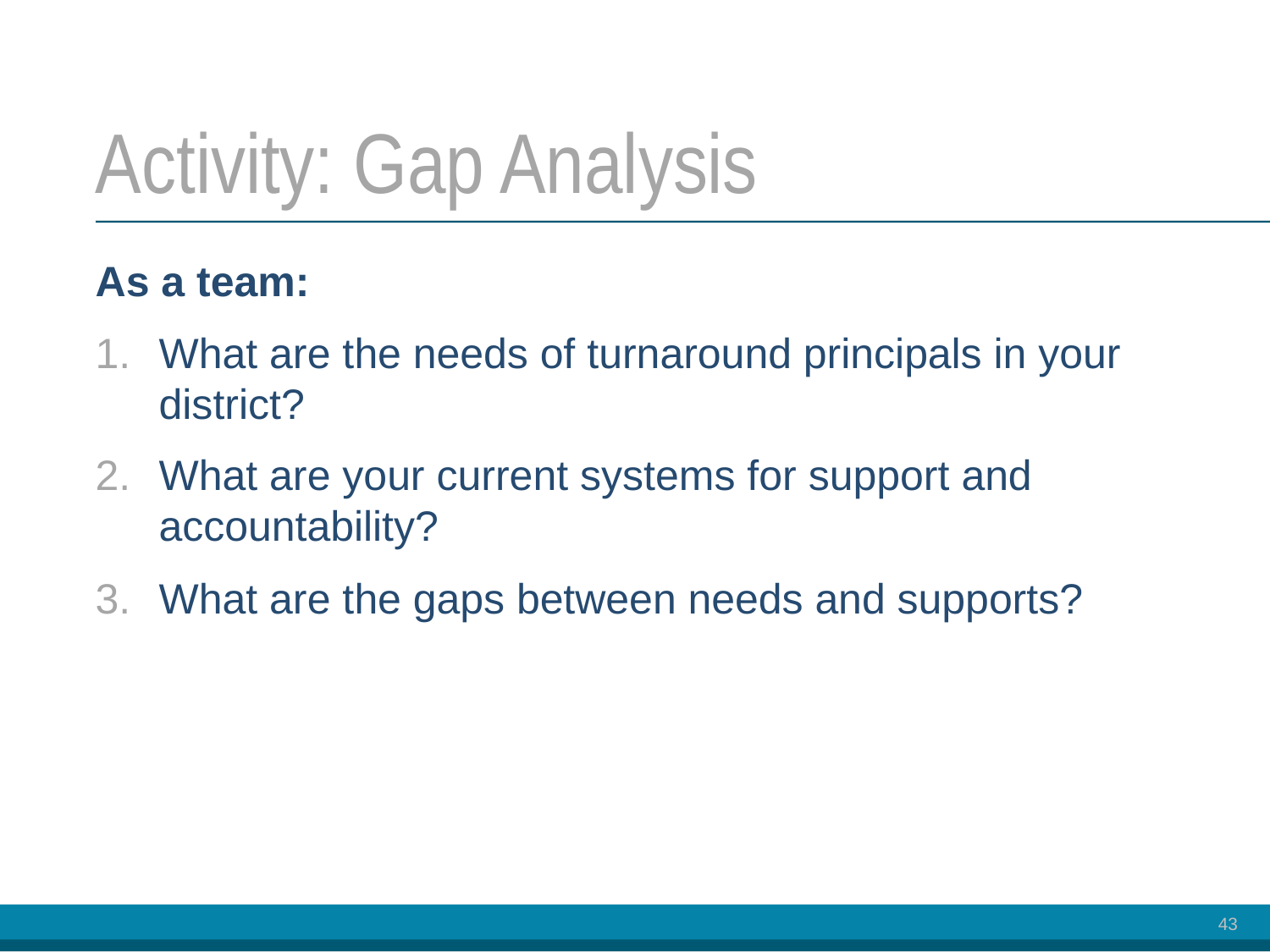

# Activity: Gap Analysis
As a team:
What are the needs of turnaround principals in your district?
What are your current systems for support and accountability?
What are the gaps between needs and supports?

43